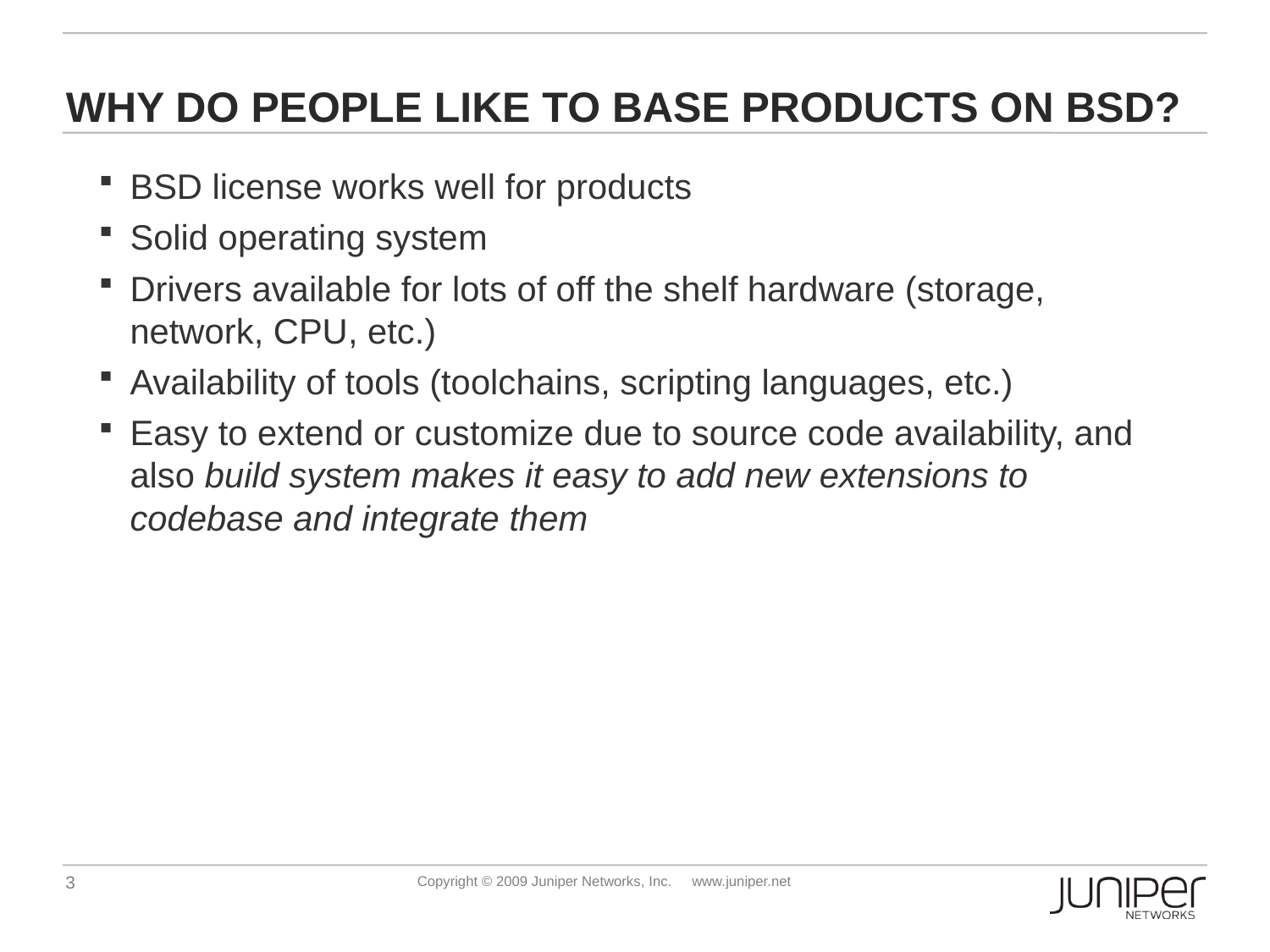

# Why do people like to base products on bsd?
BSD license works well for products
Solid operating system
Drivers available for lots of off the shelf hardware (storage, network, CPU, etc.)
Availability of tools (toolchains, scripting languages, etc.)
Easy to extend or customize due to source code availability, and also build system makes it easy to add new extensions to codebase and integrate them